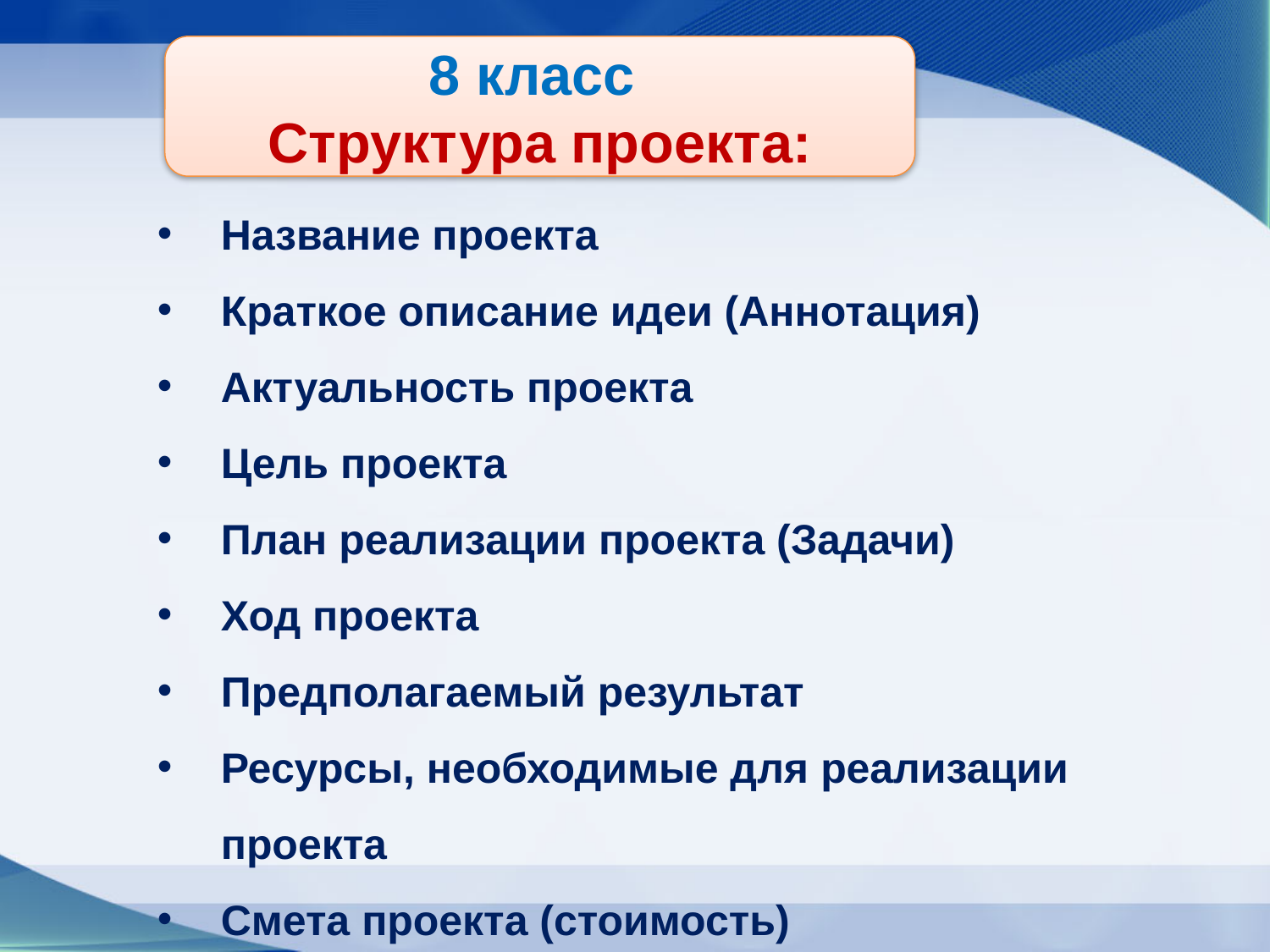

8 класс
Структура проекта:
Название проекта
Краткое описание идеи (Аннотация)
Актуальность проекта
Цель проекта
План реализации проекта (Задачи)
Ход проекта
Предполагаемый результат
Ресурсы, необходимые для реализации проекта
Смета проекта (стоимость)